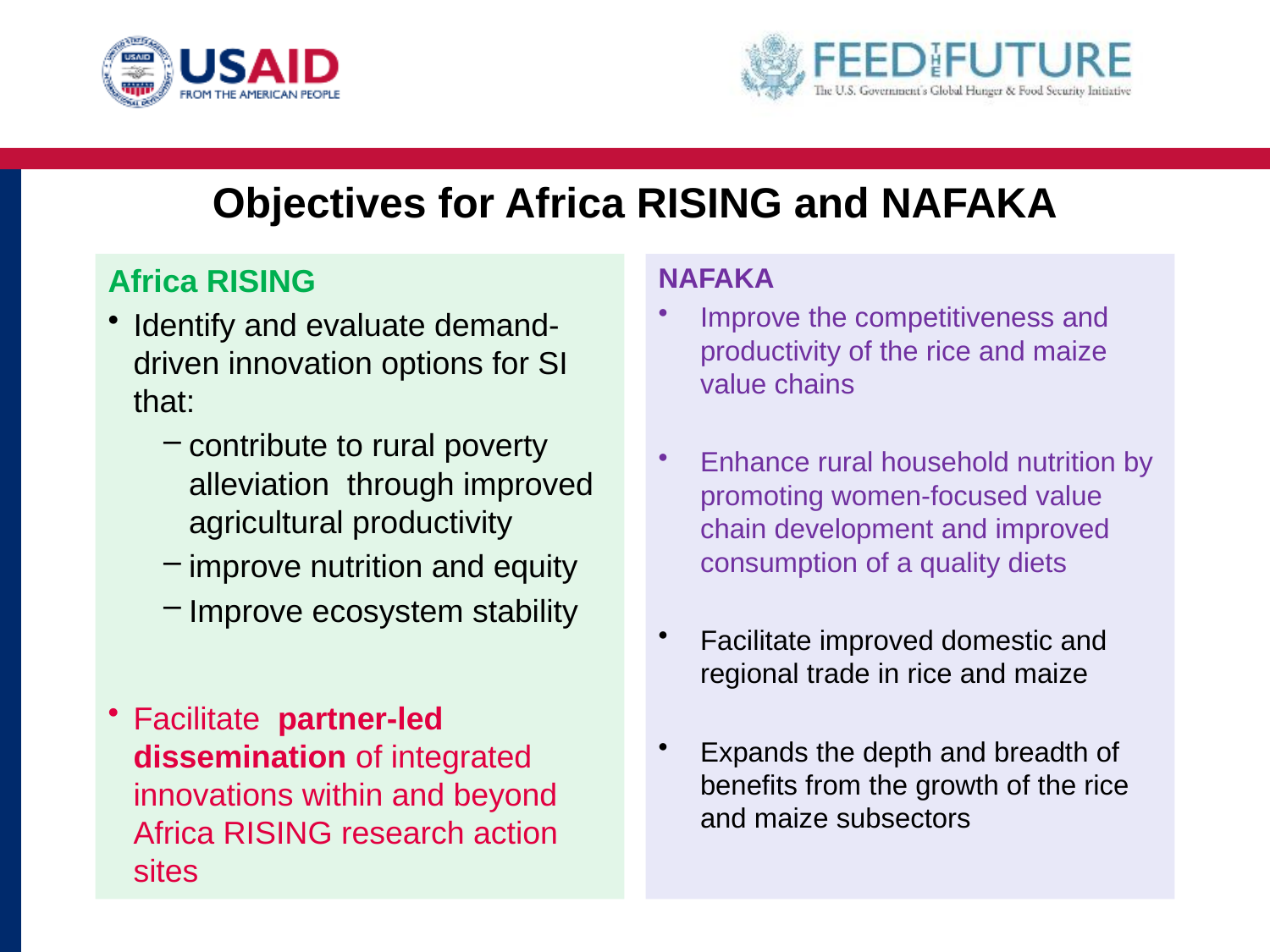

# Objectives for Africa RISING and NAFAKA
Africa RISING
Identify and evaluate demand-driven innovation options for SI that:
contribute to rural poverty alleviation  through improved agricultural productivity
improve nutrition and equity
Improve ecosystem stability

Facilitate  partner-led dissemination of integrated innovations within and beyond Africa RISING research action sites
NAFAKA
Improve the competitiveness and productivity of the rice and maize value chains

Enhance rural household nutrition by promoting women-focused value chain development and improved consumption of a quality diets

Facilitate improved domestic and regional trade in rice and maize

Expands the depth and breadth of benefits from the growth of the rice and maize subsectors